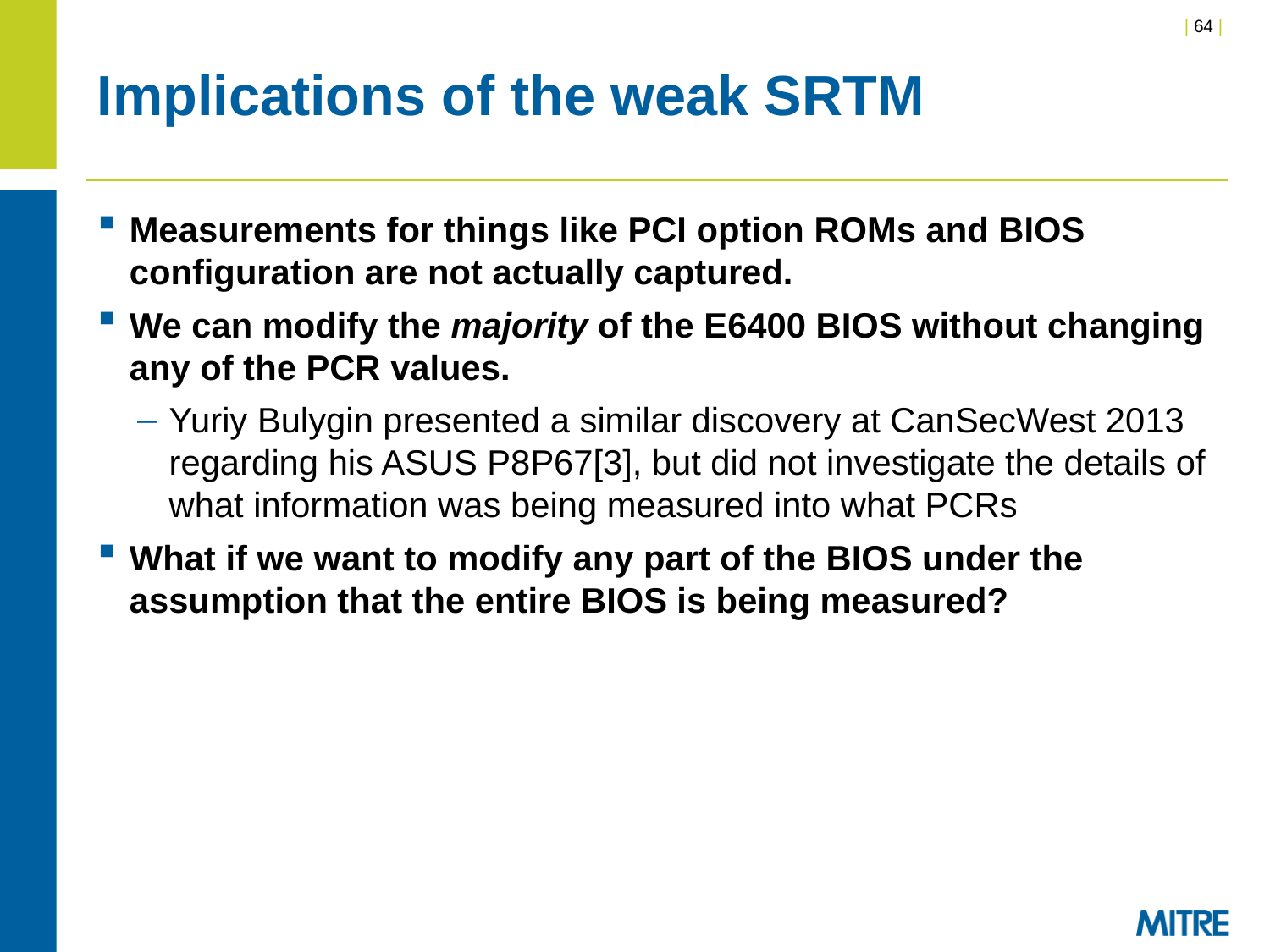

# Implications of the weak SRTM
Measurements for things like PCI option ROMs and BIOS configuration are not actually captured.
We can modify the majority of the E6400 BIOS without changing any of the PCR values.
Yuriy Bulygin presented a similar discovery at CanSecWest 2013 regarding his ASUS P8P67[3], but did not investigate the details of what information was being measured into what PCRs
What if we want to modify any part of the BIOS under the assumption that the entire BIOS is being measured?